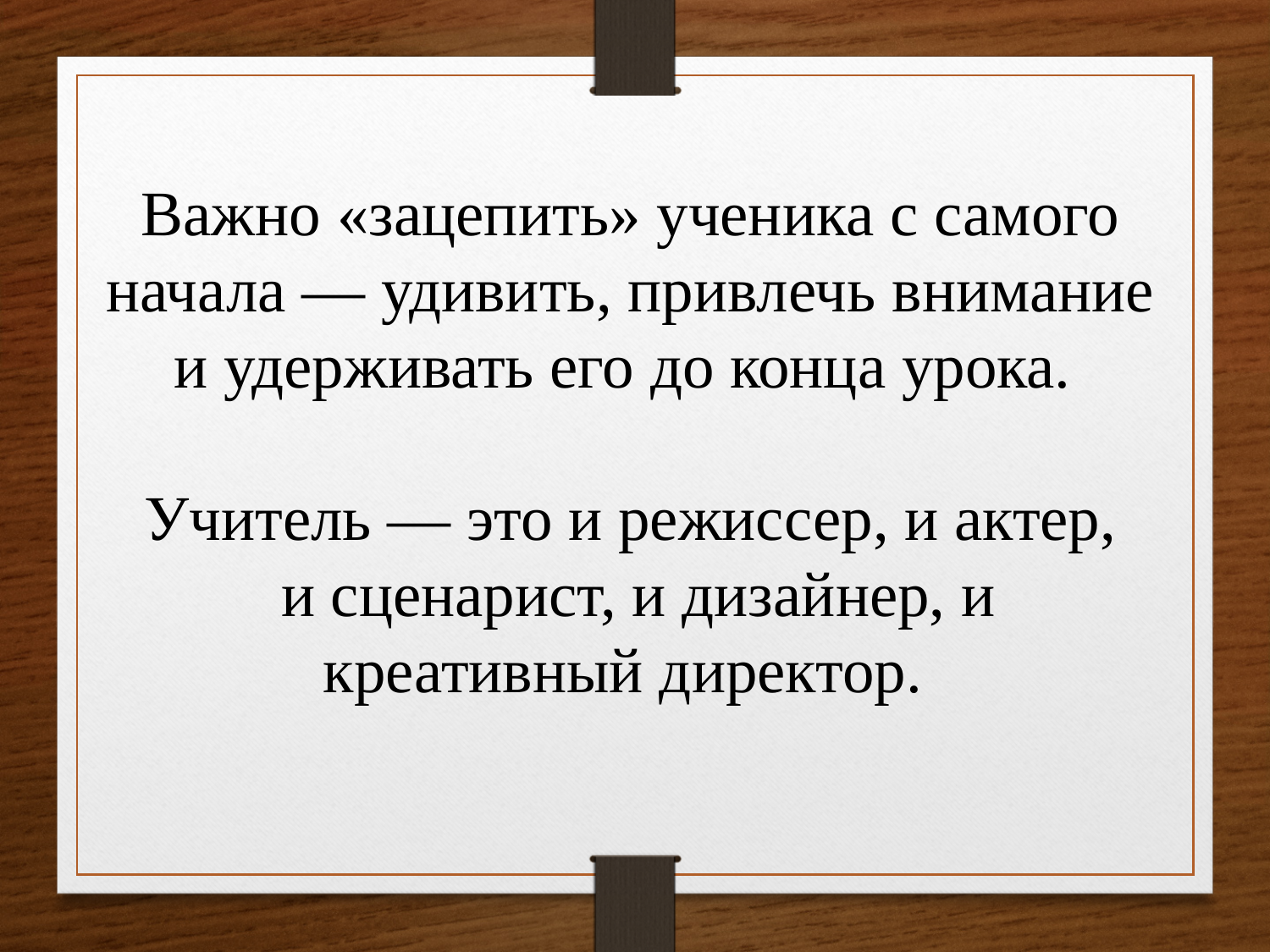

Важно «зацепить» ученика с самого начала — удивить, привлечь внимание и удерживать его до конца урока.

Учитель — это и режиссер, и актер,
 и сценарист, и дизайнер, и креативный директор.